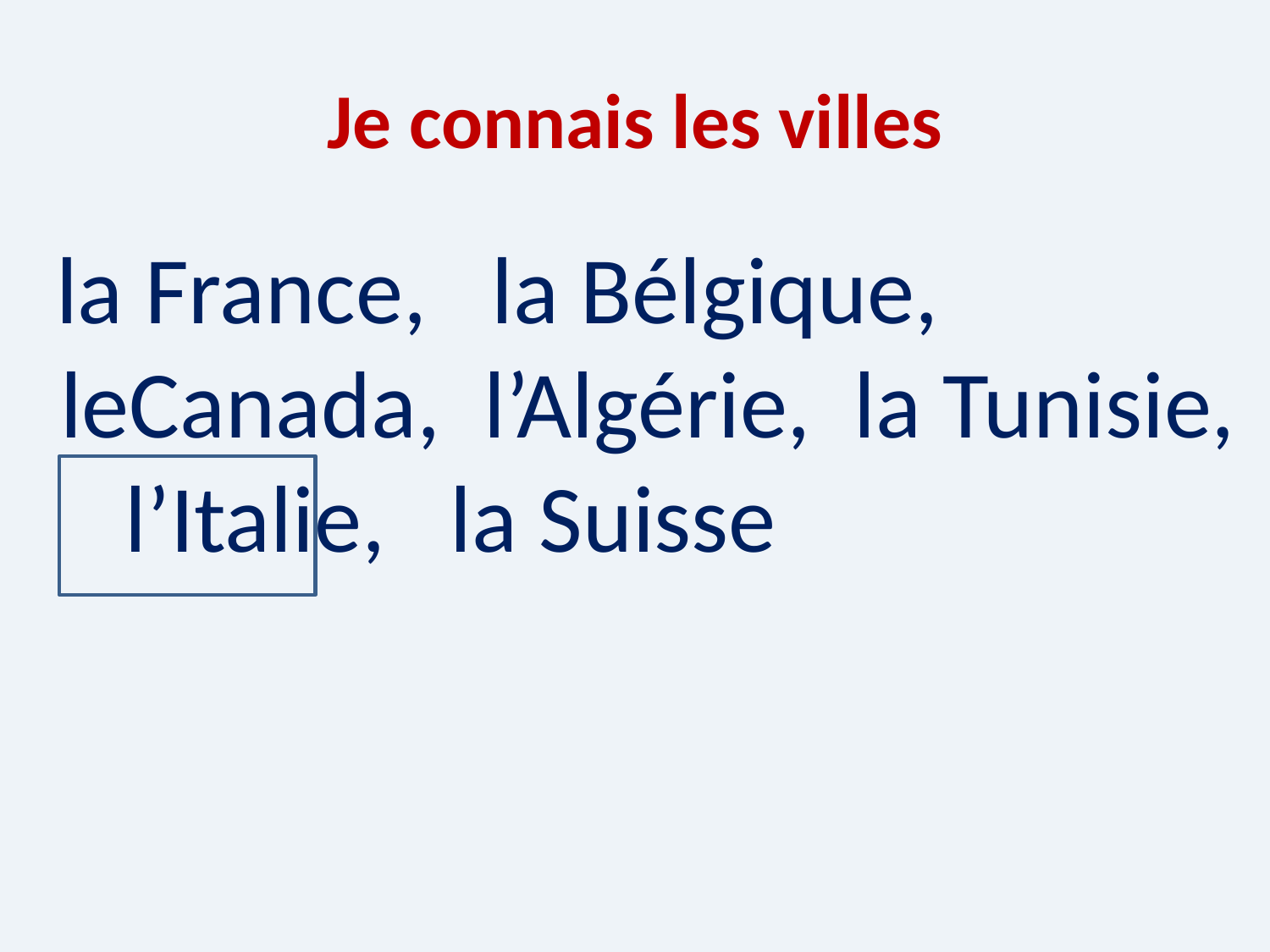

# Je connais les villes
  la France,   la Bélgique, leCanada,  l’Algérie,  la Tunisie,    l’Italie,   la Suisse